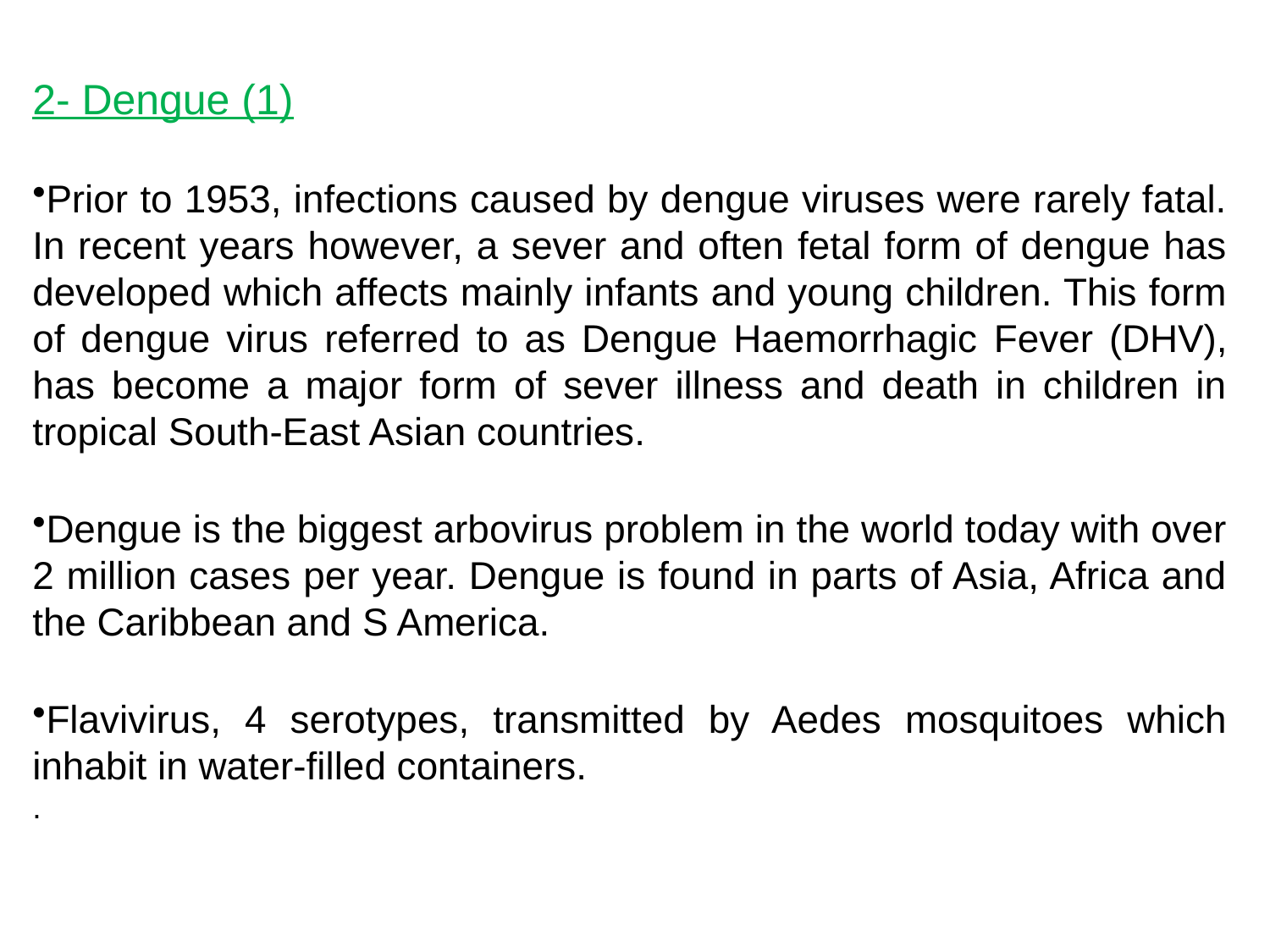

2- Dengue (1)

Prior to 1953, infections caused by dengue viruses were rarely fatal. In recent years however, a sever and often fetal form of dengue has developed which affects mainly infants and young children. This form of dengue virus referred to as Dengue Haemorrhagic Fever (DHV), has become a major form of sever illness and death in children in tropical South-East Asian countries.

Dengue is the biggest arbovirus problem in the world today with over 2 million cases per year. Dengue is found in parts of Asia, Africa and the Caribbean and S America.

Flavivirus, 4 serotypes, transmitted by Aedes mosquitoes which inhabit in water-filled containers.
.